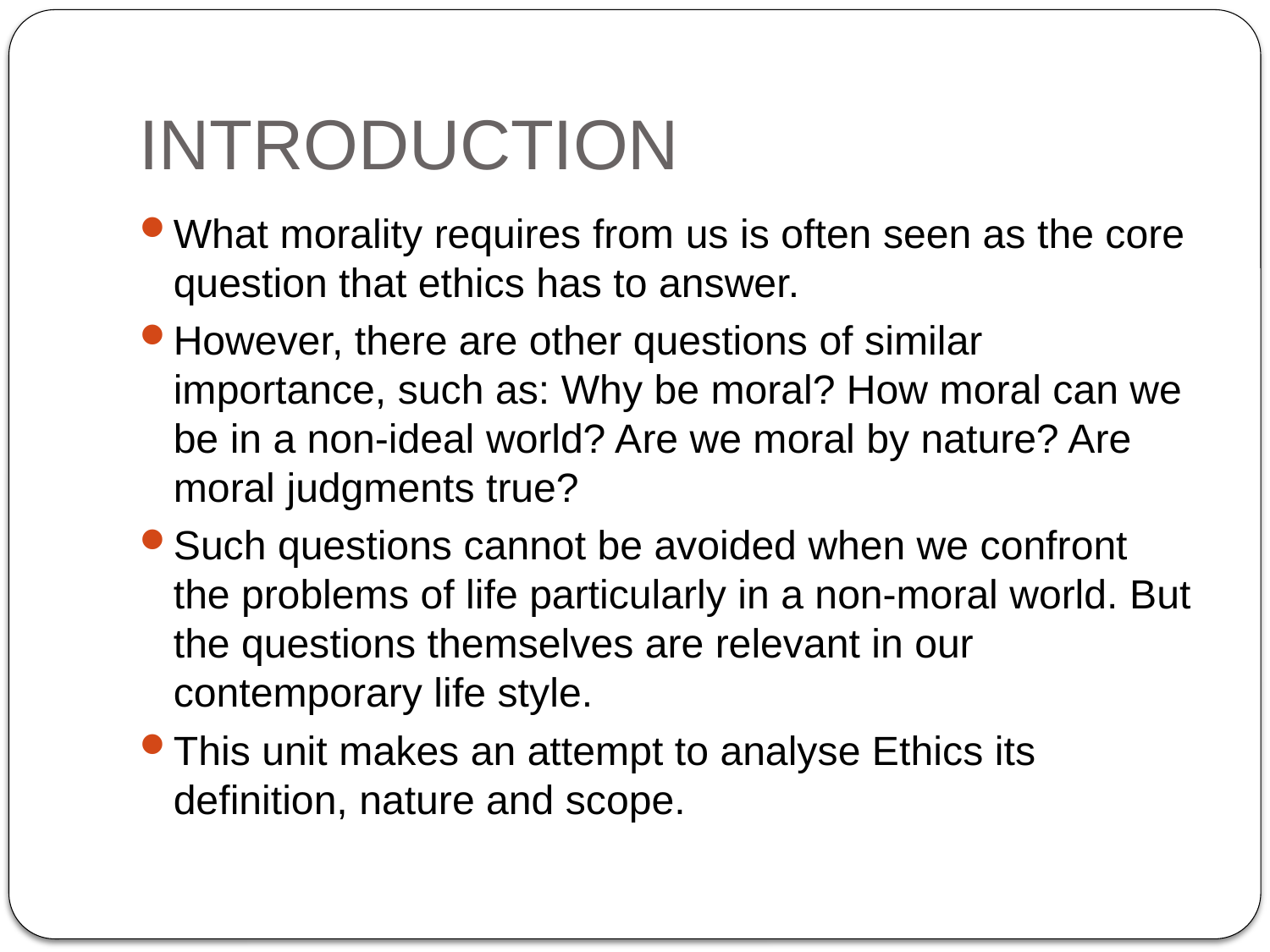

# INTRODUCTION
What morality requires from us is often seen as the core question that ethics has to answer.
However, there are other questions of similar importance, such as: Why be moral? How moral can we be in a non-ideal world? Are we moral by nature? Are moral judgments true?
Such questions cannot be avoided when we confront the problems of life particularly in a non-moral world. But the questions themselves are relevant in our contemporary life style.
This unit makes an attempt to analyse Ethics its definition, nature and scope.